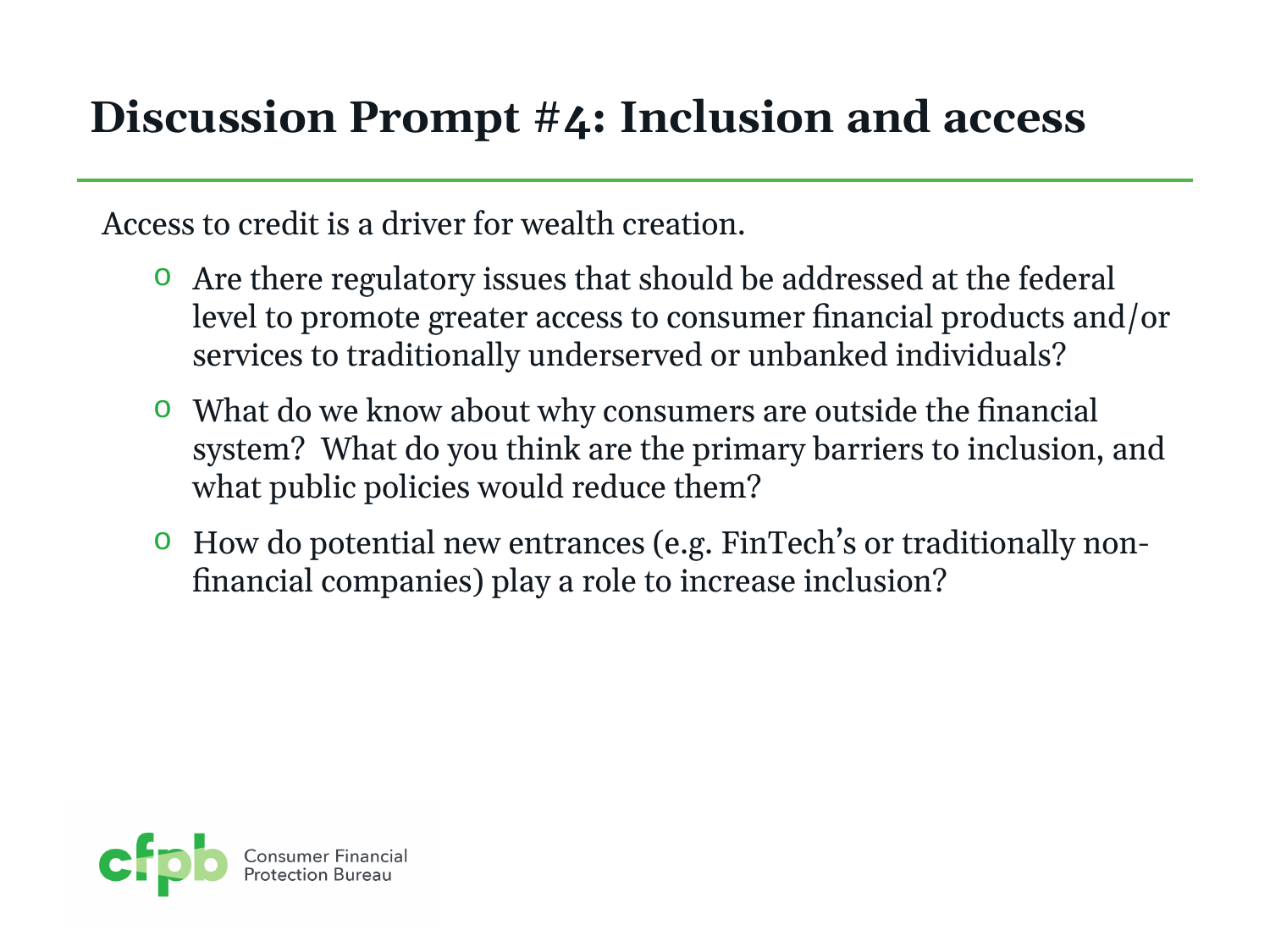

# Discussion Prompt #4: Inclusion and access
Access to credit is a driver for wealth creation.
Are there regulatory issues that should be addressed at the federal level to promote greater access to consumer financial products and/or services to traditionally underserved or unbanked individuals?
What do we know about why consumers are outside the financial system?  What do you think are the primary barriers to inclusion, and what public policies would reduce them?
How do potential new entrances (e.g. FinTech’s or traditionally non-financial companies) play a role to increase inclusion?